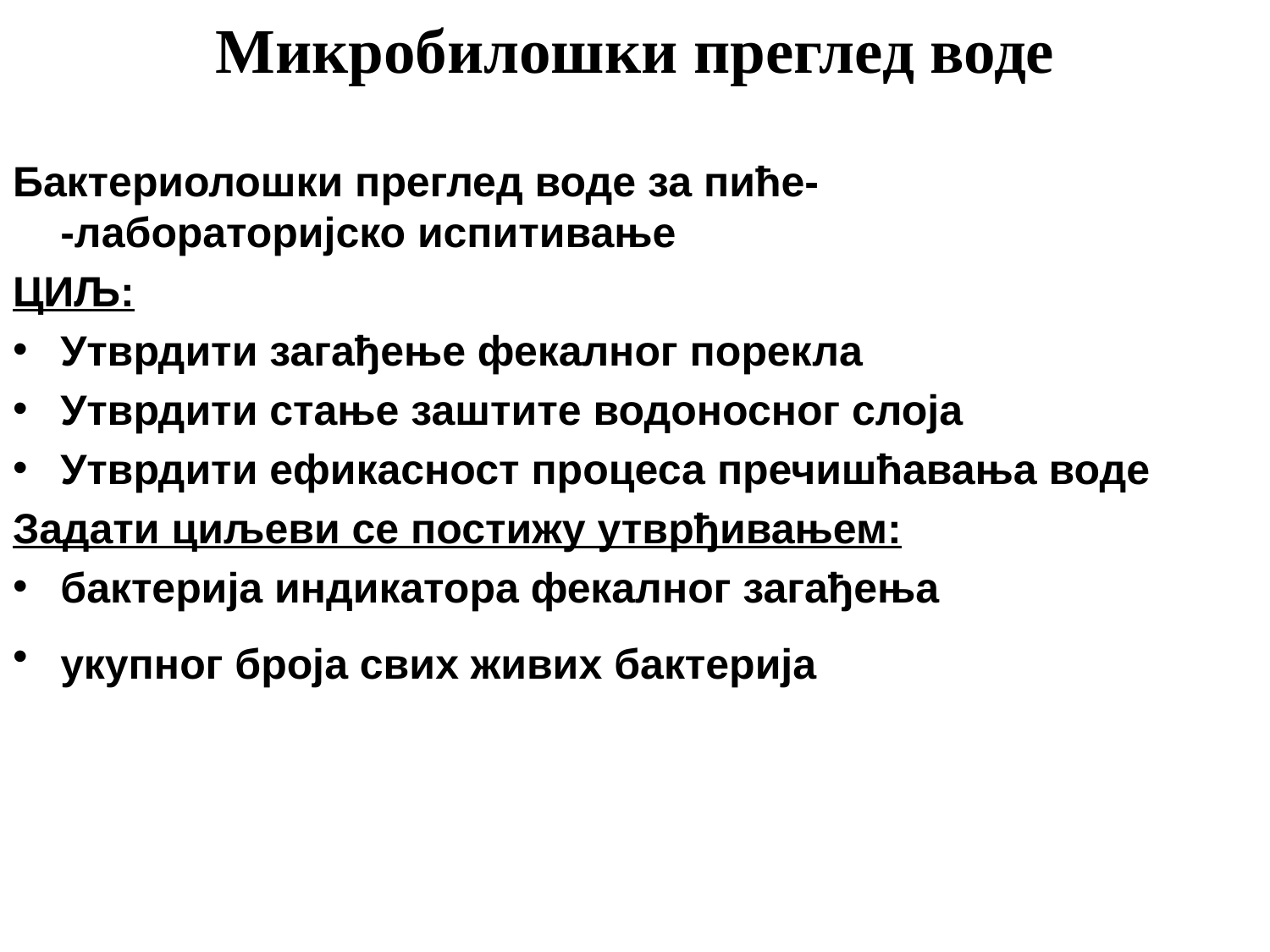

Микробилошки преглед воде
Бактериолошки преглед воде за пиће-
-лабораторијско испитивање
ЦИЉ:
Утврдити загађење фекалног порекла
Утврдити стање заштите водоносног слоја
Утврдити ефикасност процеса пречишћавања воде
Задати циљеви се постижу утврђивањем:
бактерија индикатора фекалног загађења
укупног броја свих живих бактерија